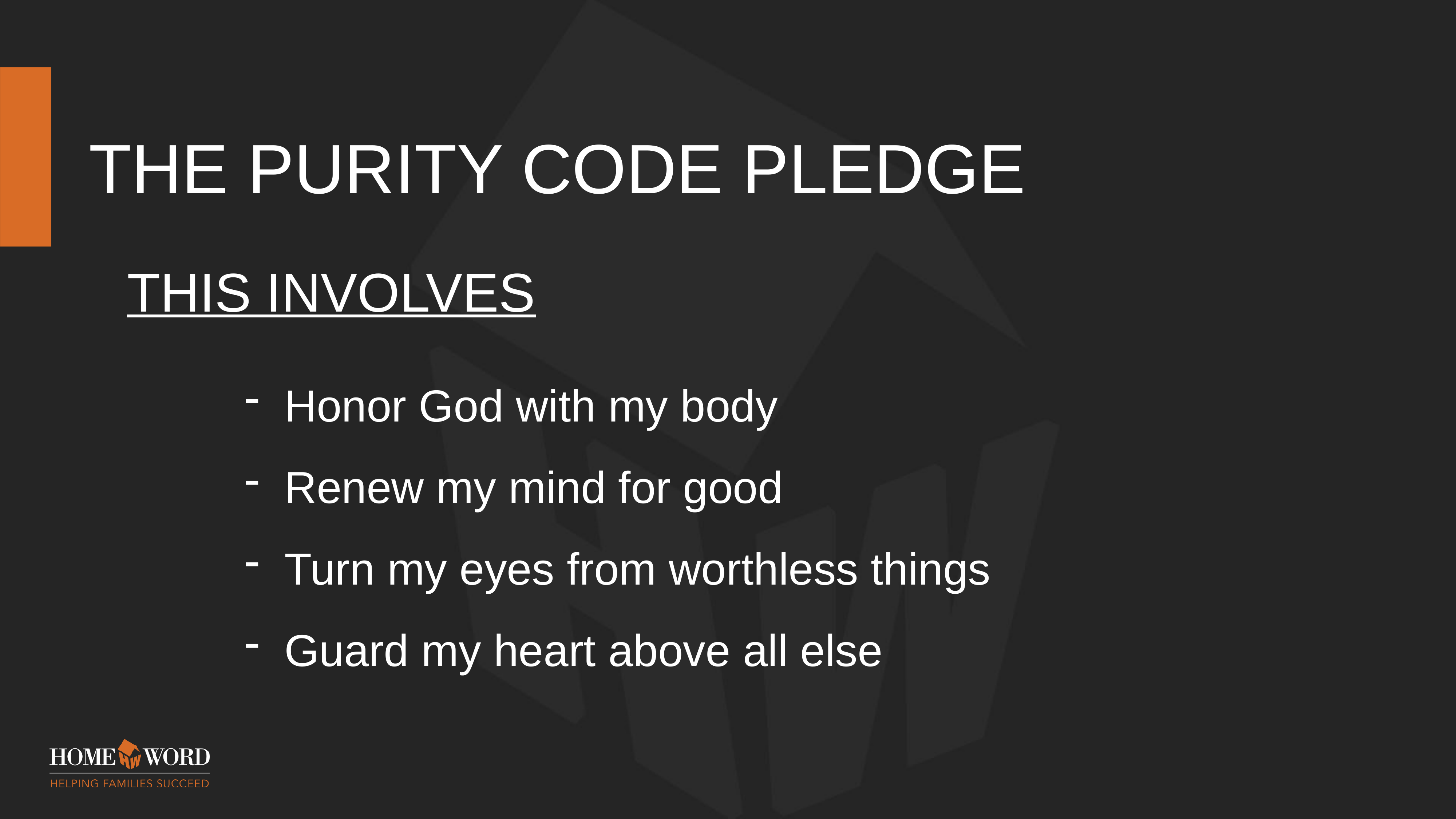

# THE PURITY CODE PLEDGE
THIS INVOLVES
Honor God with my body
Renew my mind for good
Turn my eyes from worthless things
Guard my heart above all else